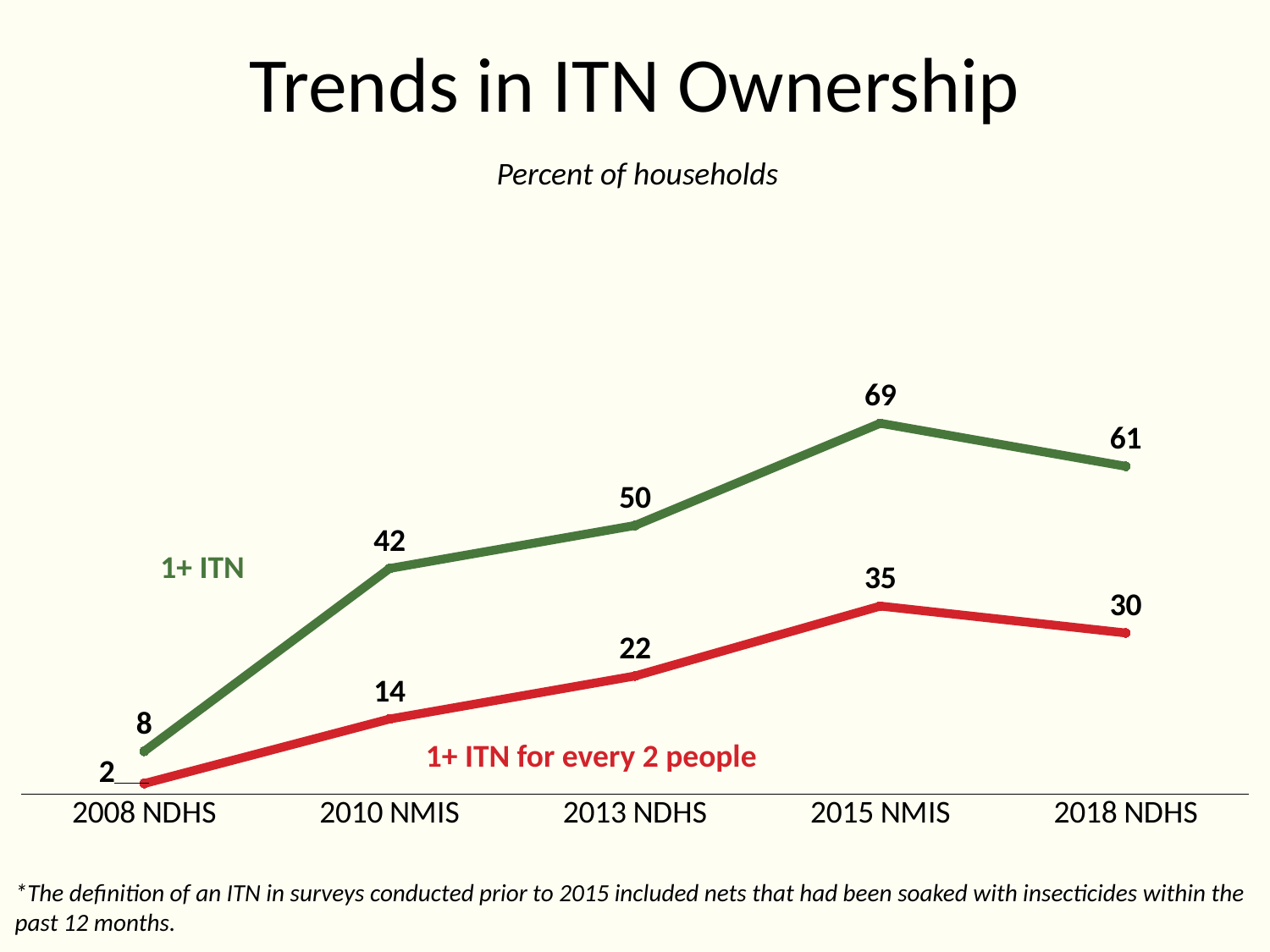

# Trends in ITN Ownership
Percent of households

### Chart

| Category | 1+ ITN | 1+ ITN for every 2 people |
|---|---|---|
| 2008 NDHS | 8.0 | 2.0 |
| 2010 NMIS | 42.0 | 14.0 |
| 2013 NDHS | 50.0 | 22.0 |
| 2015 NMIS | 69.0 | 35.0 |
| 2018 NDHS | 61.0 | 30.0 |
1+ ITN
1+ ITN for every 2 people
*The definition of an ITN in surveys conducted prior to 2015 included nets that had been soaked with insecticides within the past 12 months.